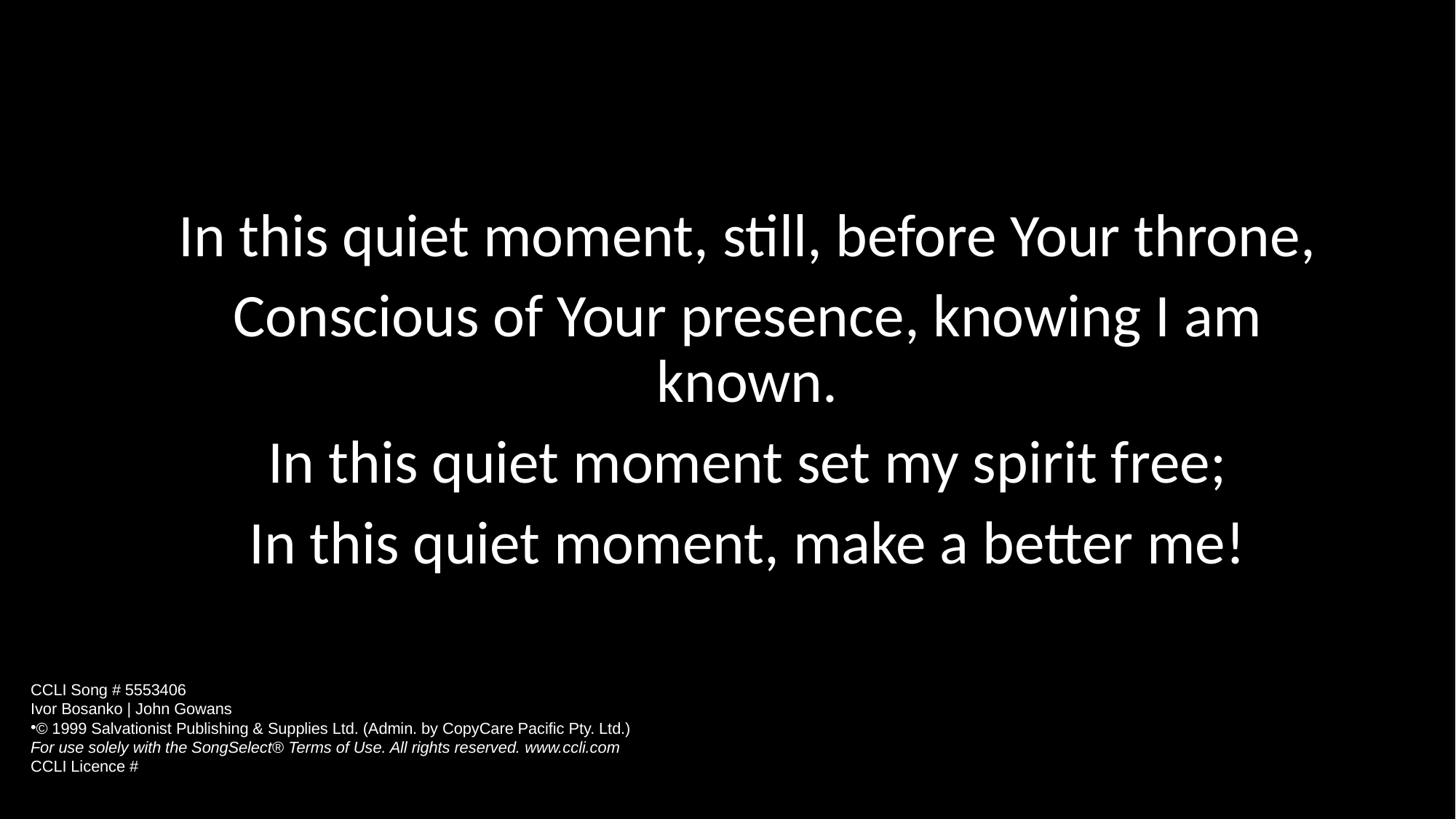

In this quiet moment, still, before Your throne,
Conscious of Your presence, knowing I am known.
In this quiet moment set my spirit free;
In this quiet moment, make a better me!
CCLI Song # 5553406
Ivor Bosanko | John Gowans
© 1999 Salvationist Publishing & Supplies Ltd. (Admin. by CopyCare Pacific Pty. Ltd.)
For use solely with the SongSelect® Terms of Use. All rights reserved. www.ccli.com
CCLI Licence #